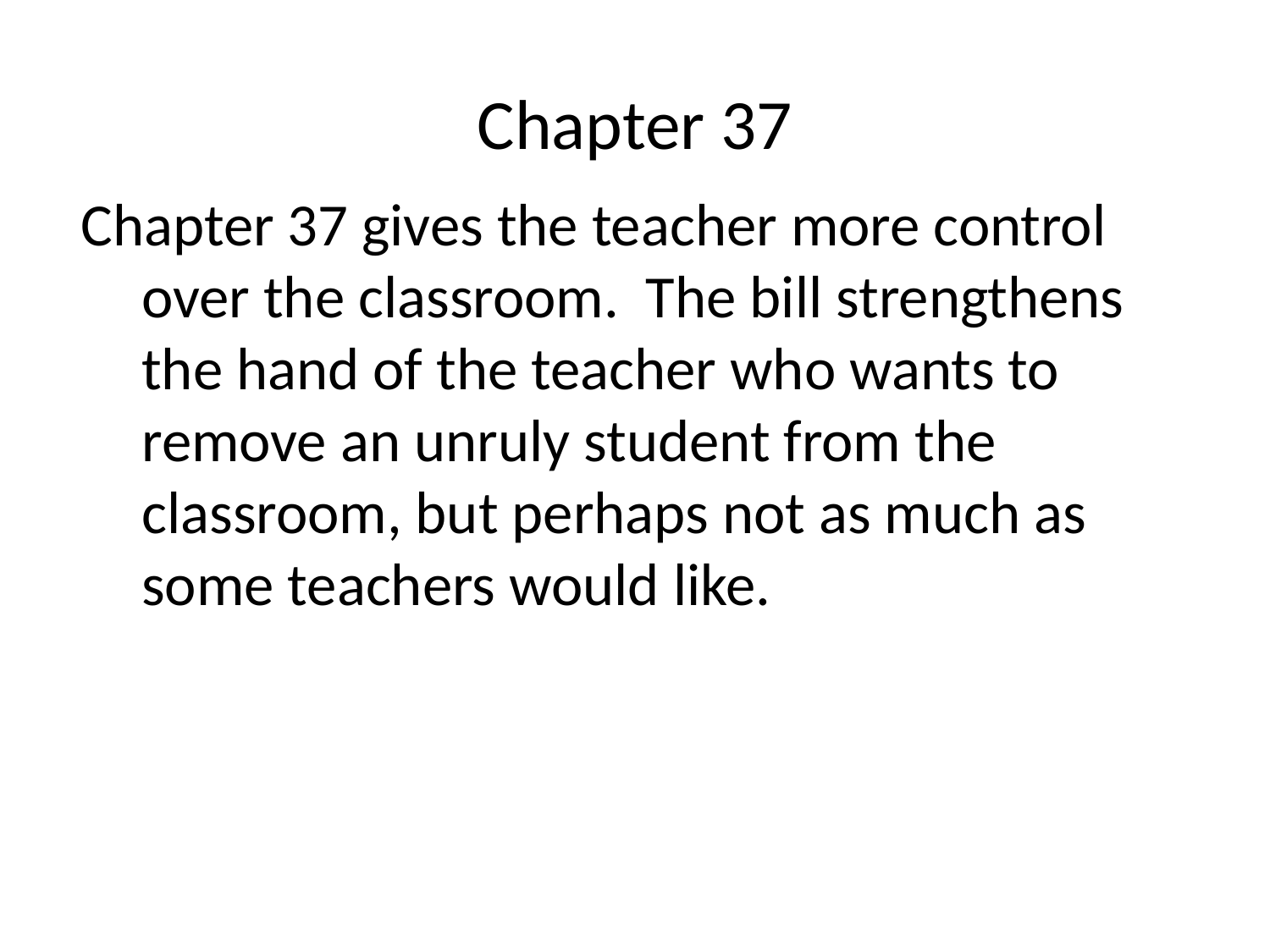

# Chapter 37
Chapter 37 gives the teacher more control over the classroom.  The bill strengthens the hand of the teacher who wants to remove an unruly student from the classroom, but perhaps not as much as some teachers would like.